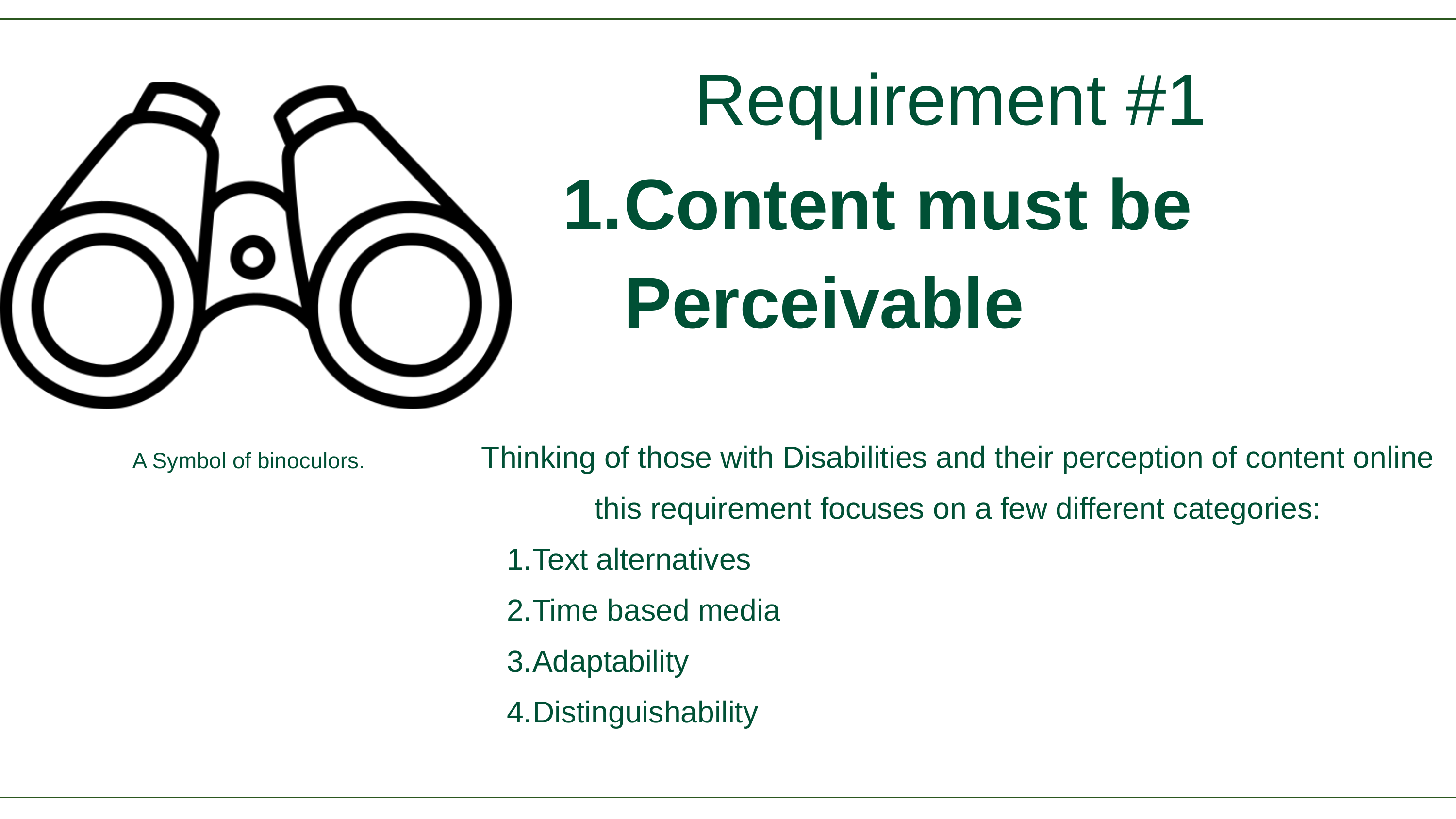

Requirement #1

Content must be Perceivable
Thinking of those with Disabilities and their perception of content online this requirement focuses on a few different categories:
Text alternatives
Time based media
Adaptability
Distinguishability
A Symbol of binoculors.